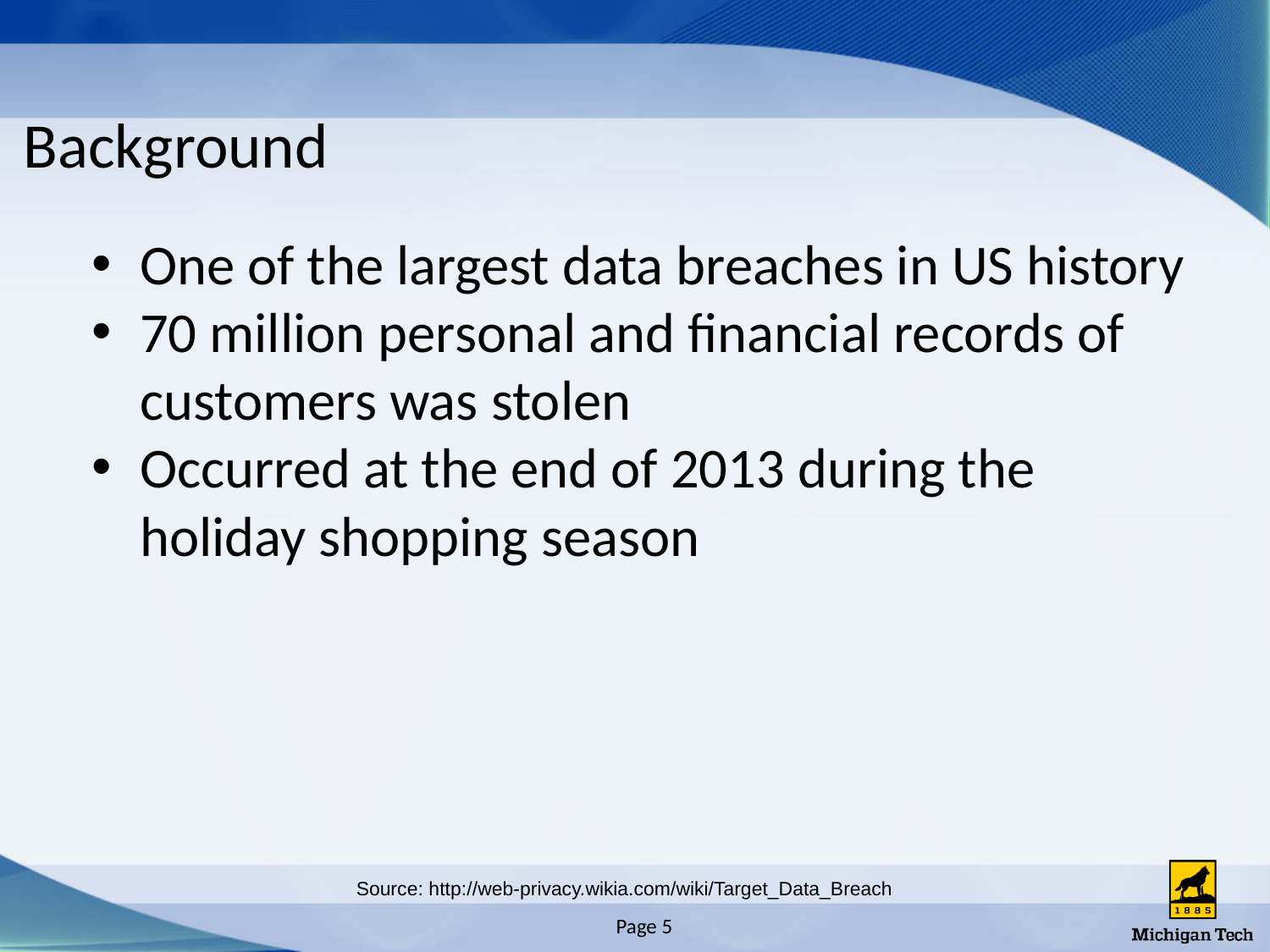

# Background
One of the largest data breaches in US history
70 million personal and financial records of customers was stolen
Occurred at the end of 2013 during the holiday shopping season
Source: http://web-privacy.wikia.com/wiki/Target_Data_Breach